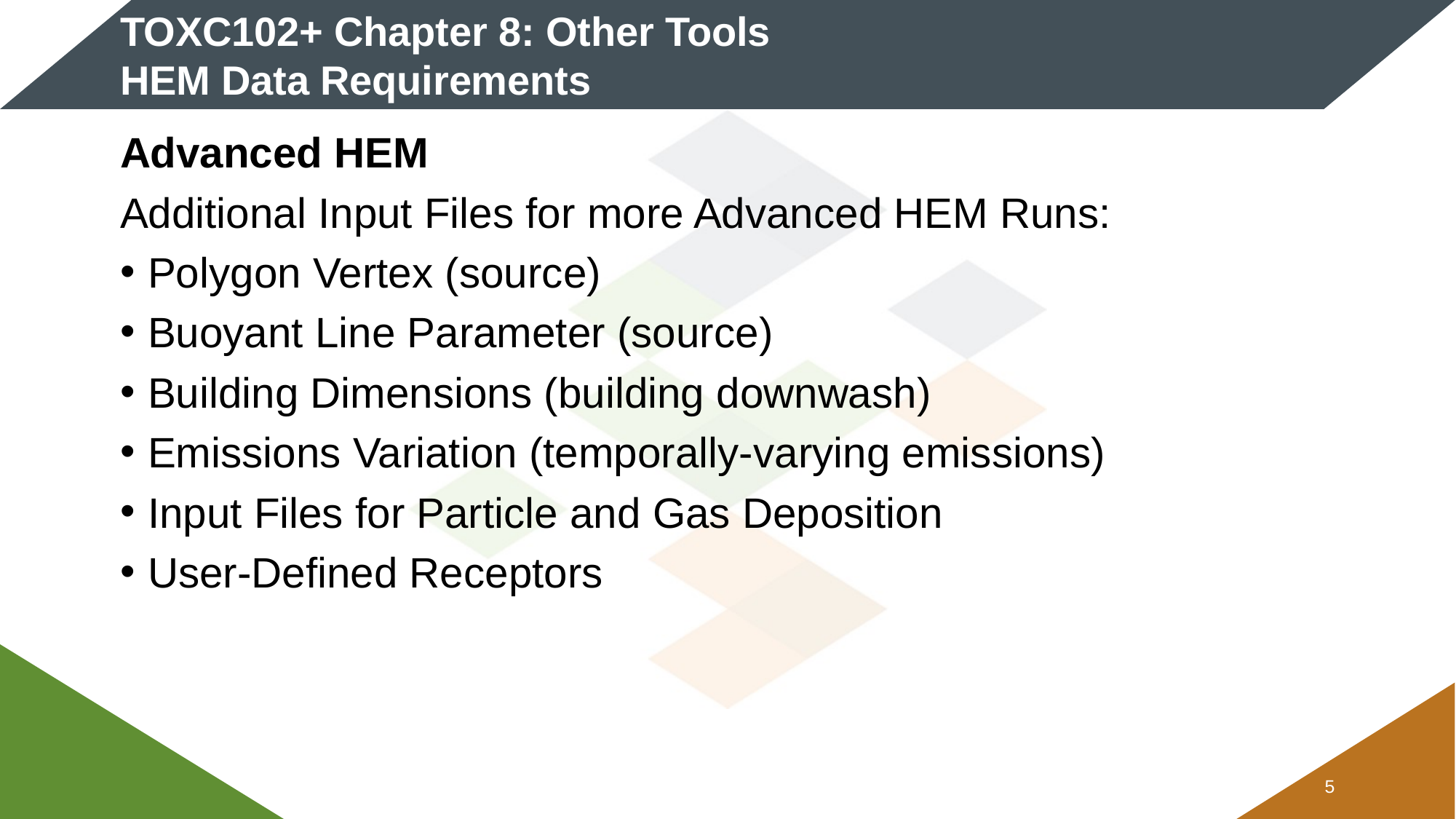

# TOXC102+ Chapter 8: Other Tools HEM Data Requirements
Advanced HEM
Additional Input Files for more Advanced HEM Runs:
Polygon Vertex (source)
Buoyant Line Parameter (source)
Building Dimensions (building downwash)
Emissions Variation (temporally-varying emissions)
Input Files for Particle and Gas Deposition
User-Defined Receptors
5